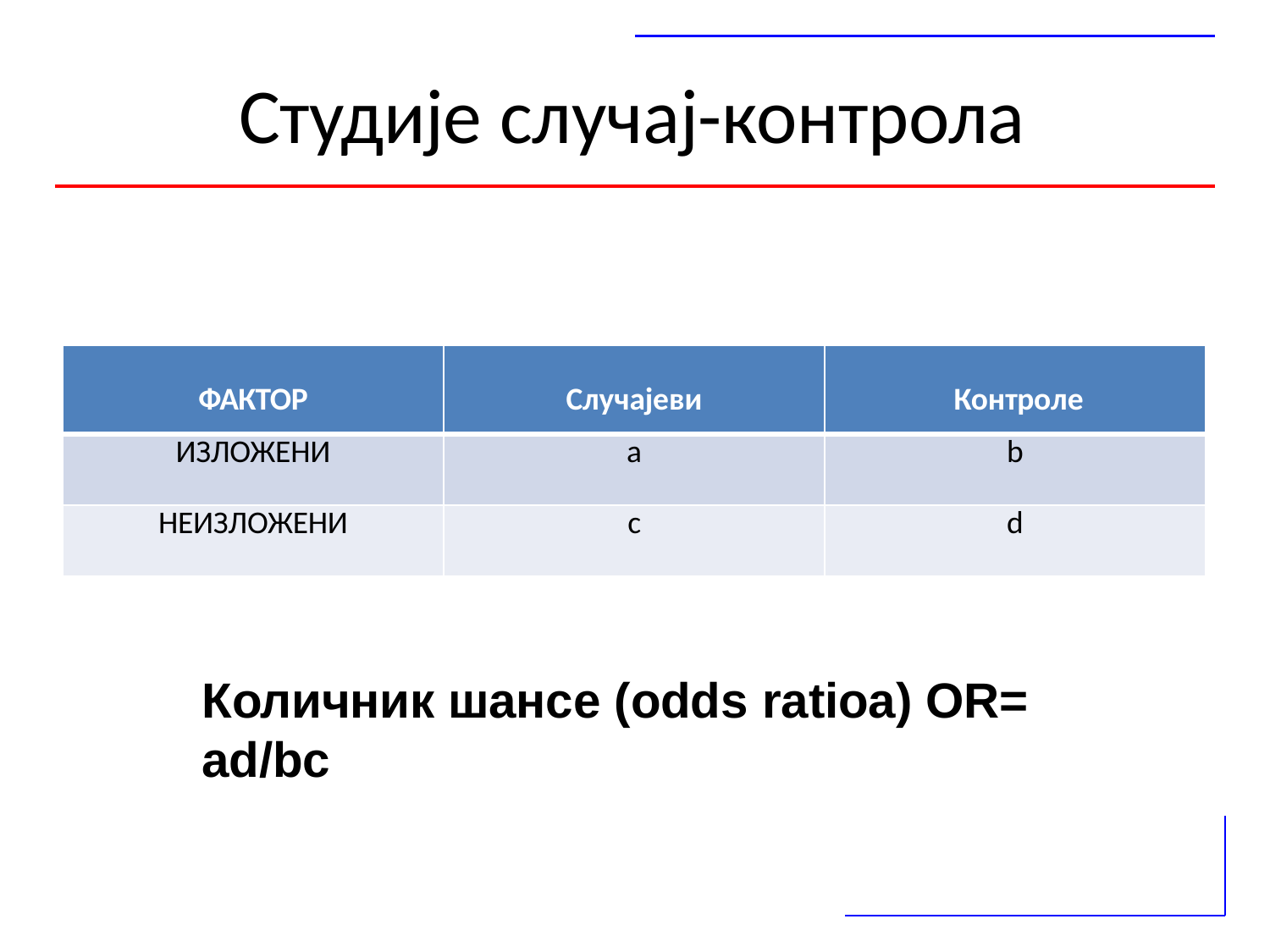

# Студије случај-контрола
| ФАКТОР | Случајеви | Контроле |
| --- | --- | --- |
| ИЗЛОЖЕНИ | a | b |
| НЕИЗЛОЖЕНИ | c | d |
Количник шансе (odds ratioa) OR= ad/bc